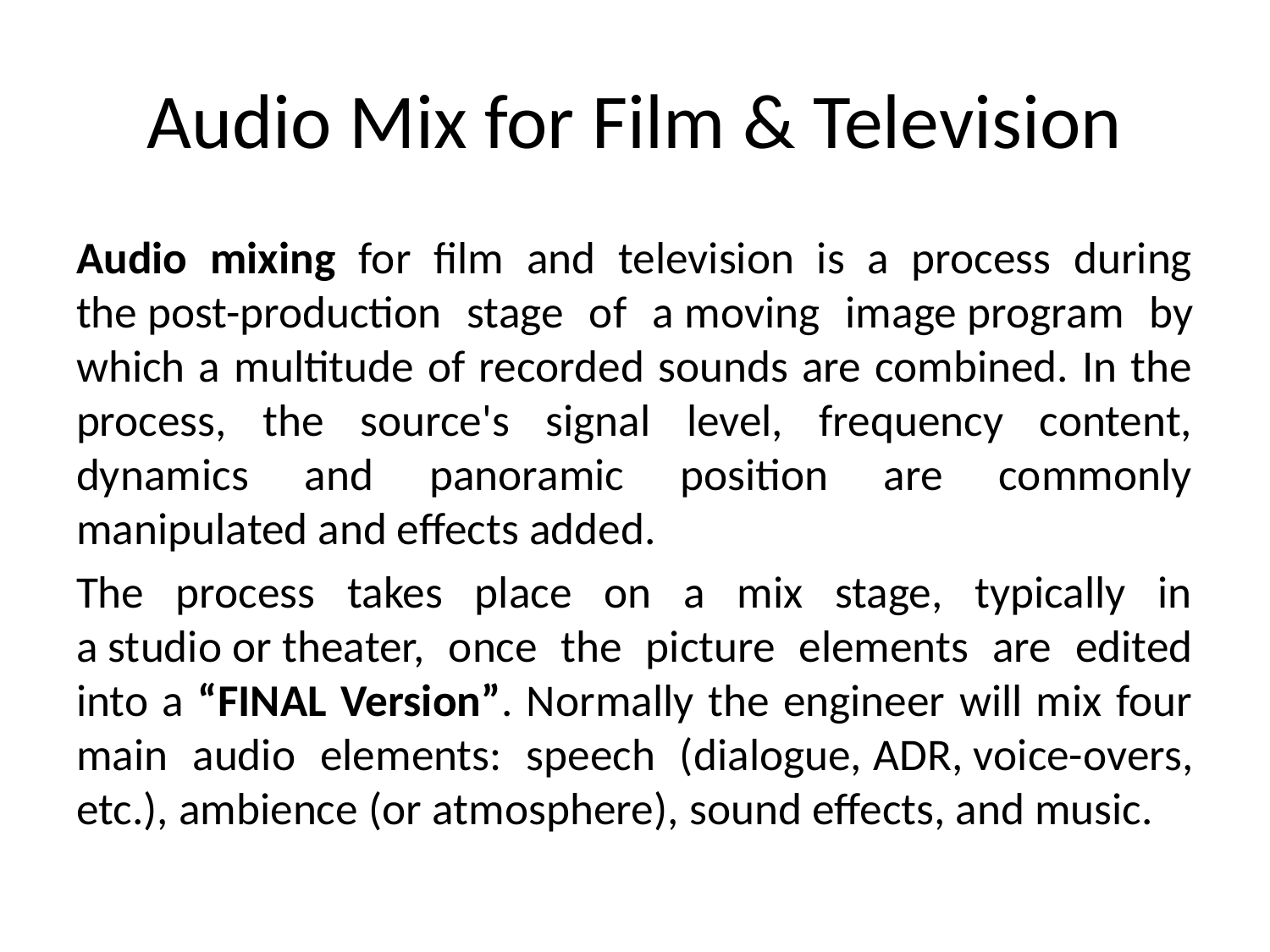

# Audio Mix for Film & Television
Audio mixing for film and television is a process during the post-production stage of a moving image program by which a multitude of recorded sounds are combined. In the process, the source's signal level, frequency content, dynamics and panoramic position are commonly manipulated and effects added.
The process takes place on a mix stage, typically in a studio or theater, once the picture elements are edited into a “FINAL Version”. Normally the engineer will mix four main audio elements: speech (dialogue, ADR, voice-overs, etc.), ambience (or atmosphere), sound effects, and music.